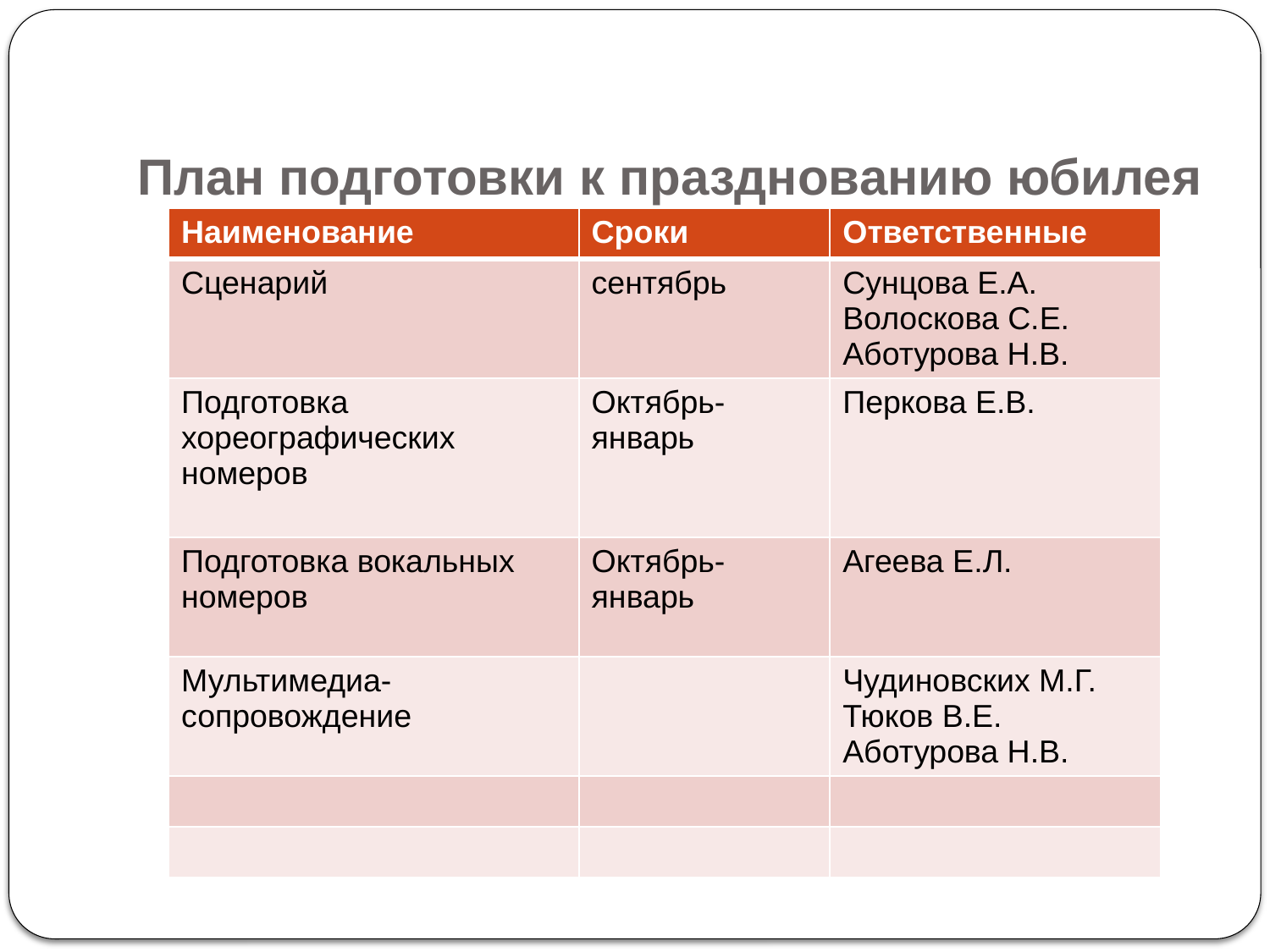

# План подготовки к празднованию юбилея

| Наименование | Сроки | Ответственные |
| --- | --- | --- |
| Сценарий | сентябрь | Сунцова Е.А. Волоскова С.Е. Аботурова Н.В. |
| Подготовка хореографических номеров | Октябрь-январь | Перкова Е.В. |
| Подготовка вокальных номеров | Октябрь-январь | Агеева Е.Л. |
| Мультимедиа-сопровождение |  | Чудиновских М.Г. Тюков В.Е. Аботурова Н.В. |
|  |  |  |
|  |  |  |